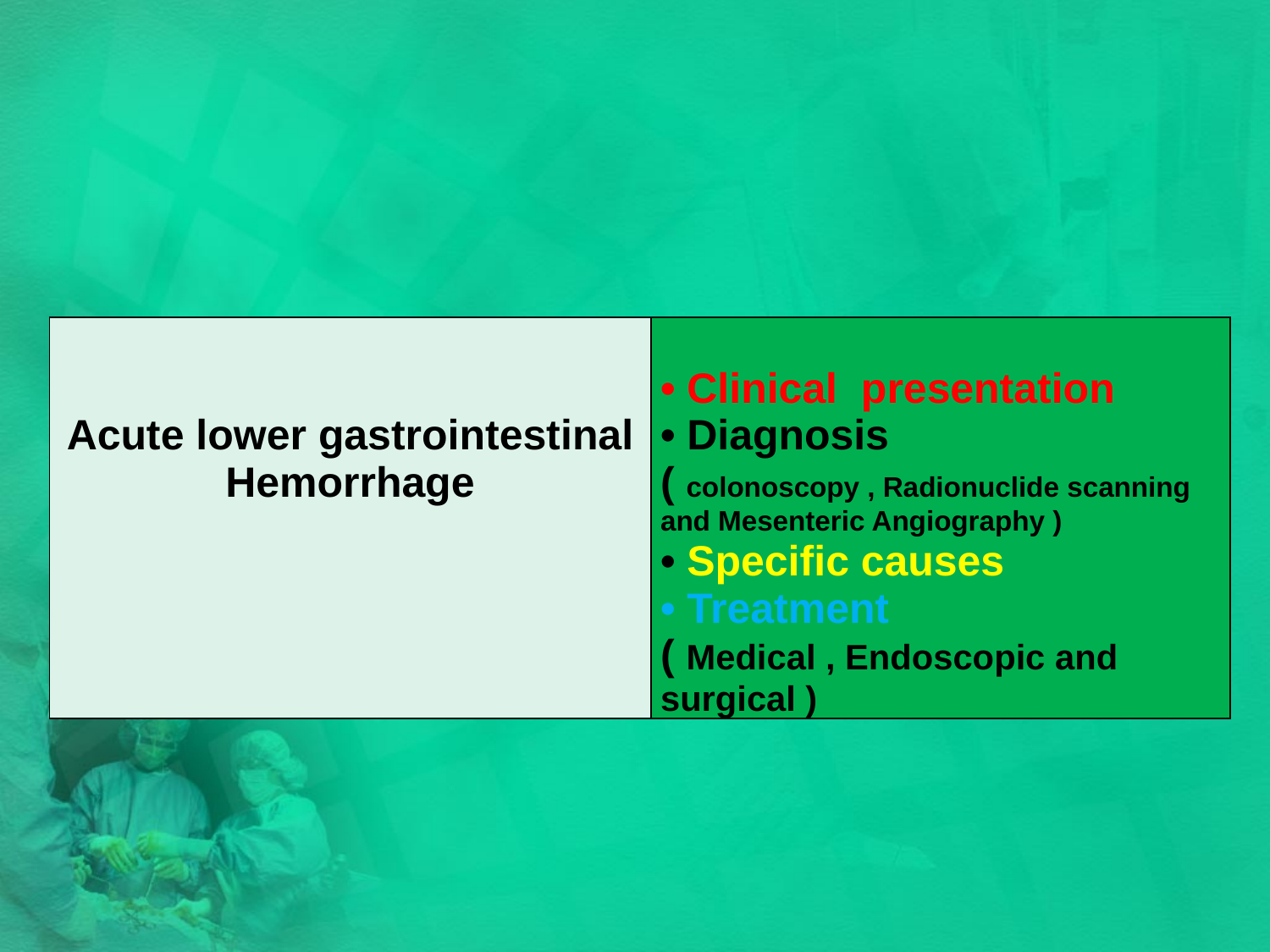

#
| Acute lower gastrointestinal Hemorrhage | • Clinical presentation • Diagnosis ( colonoscopy , Radionuclide scanning and Mesenteric Angiography ) • Specific causes • Treatment ( Medical , Endoscopic and surgical ) |
| --- | --- |